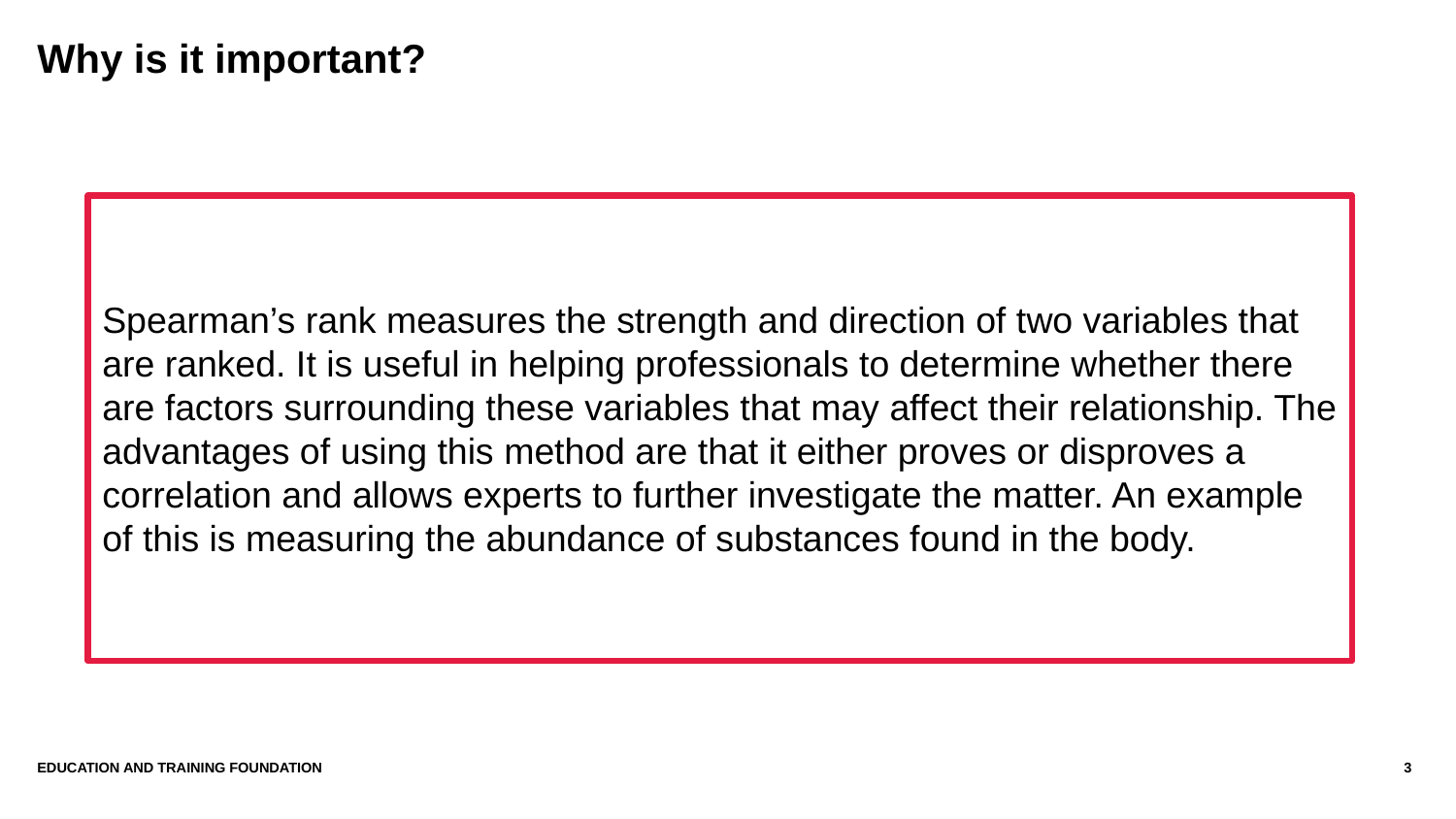

# Why is it important?
Spearman’s rank measures the strength and direction of two variables that are ranked. It is useful in helping professionals to determine whether there are factors surrounding these variables that may affect their relationship. The advantages of using this method are that it either proves or disproves a correlation and allows experts to further investigate the matter. An example of this is measuring the abundance of substances found in the body.
EDUCATION AND TRAINING FOUNDATION
3